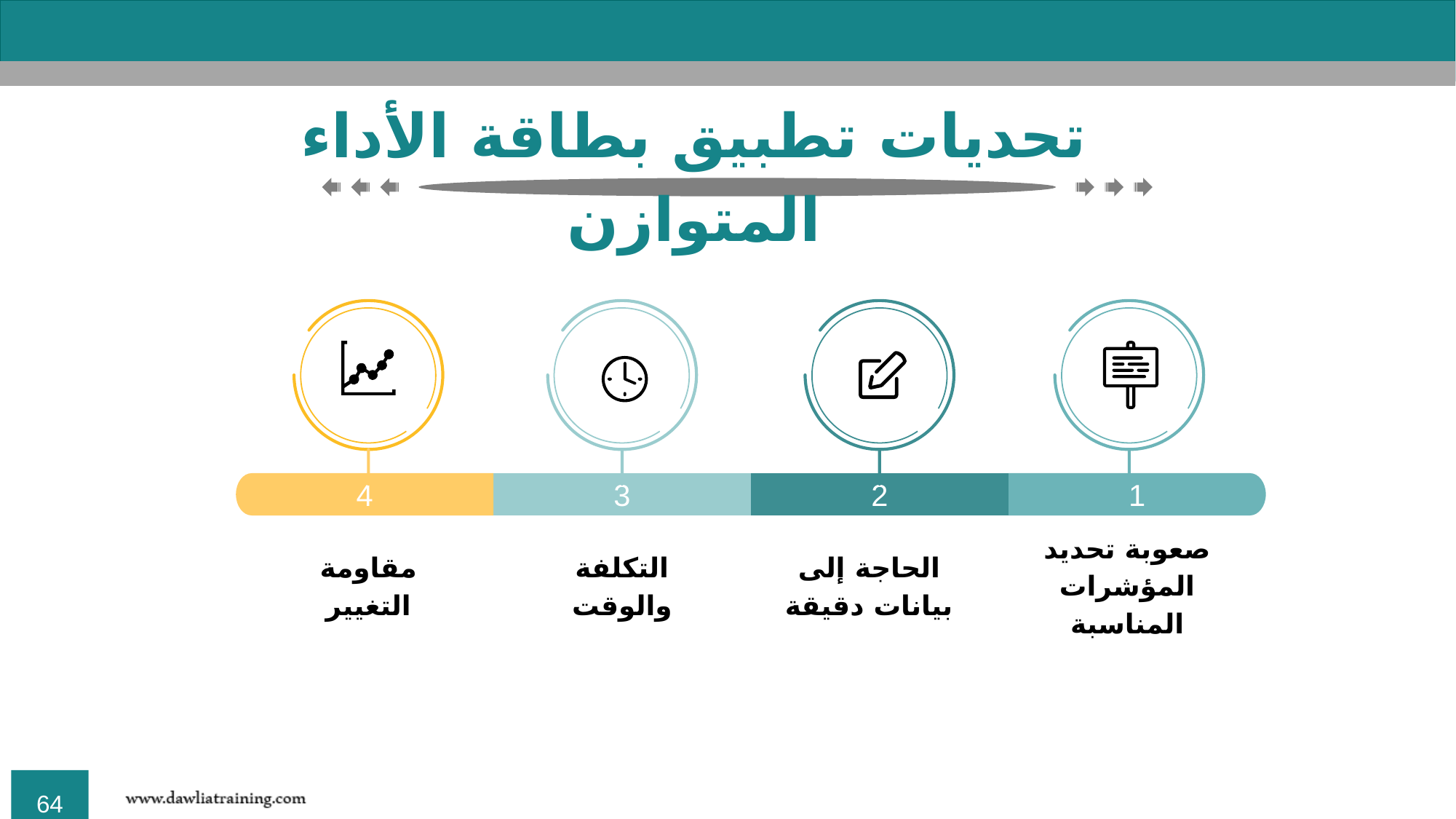

تحديات تطبيق بطاقة الأداء المتوازن

4
مقاومة التغيير

3
التكلفة والوقت

2
الحاجة إلى بيانات دقيقة

1
صعوبة تحديد المؤشرات المناسبة